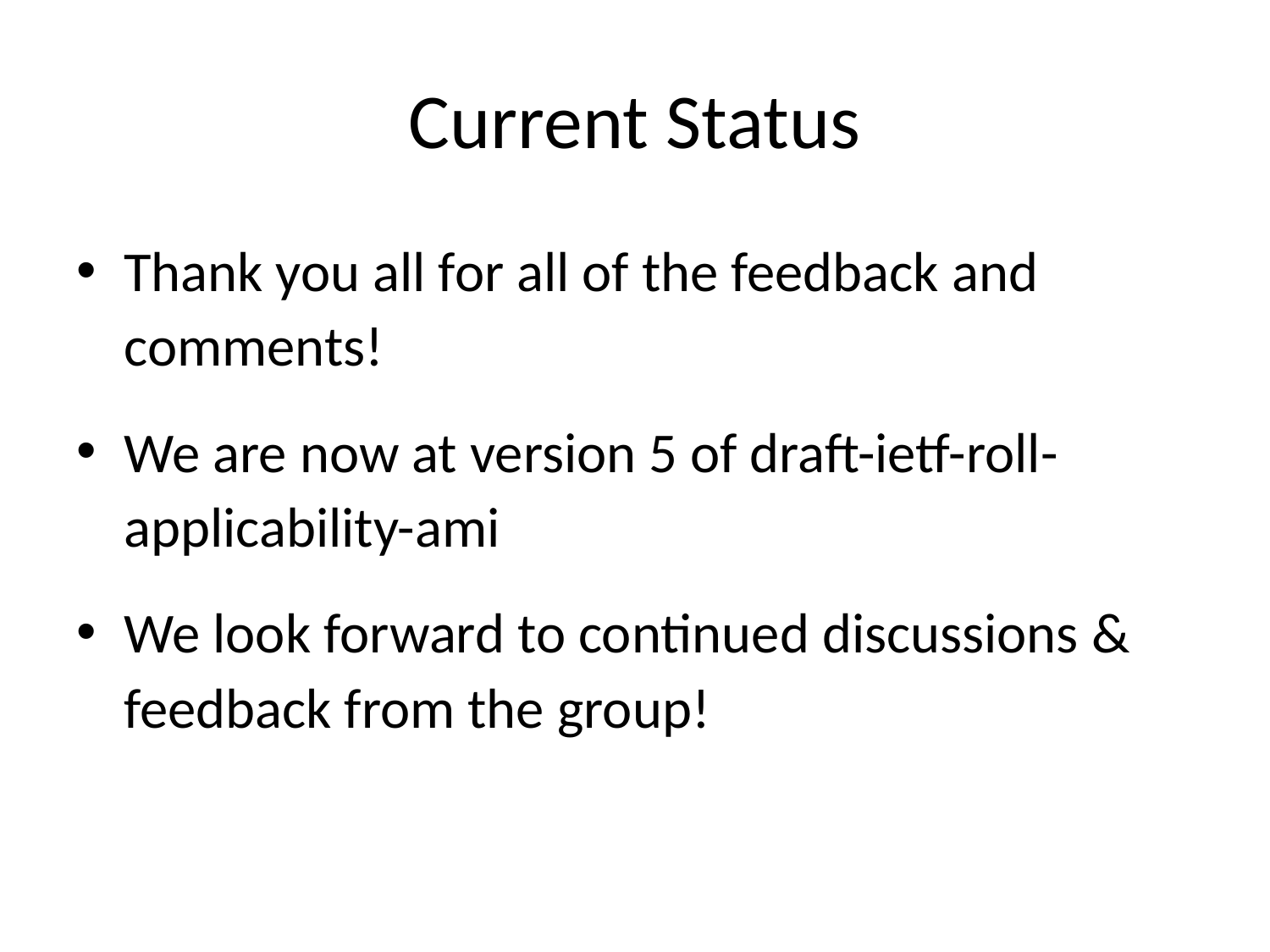

# Current Status
Thank you all for all of the feedback and comments!
We are now at version 5 of draft-ietf-roll-applicability-ami
We look forward to continued discussions & feedback from the group!